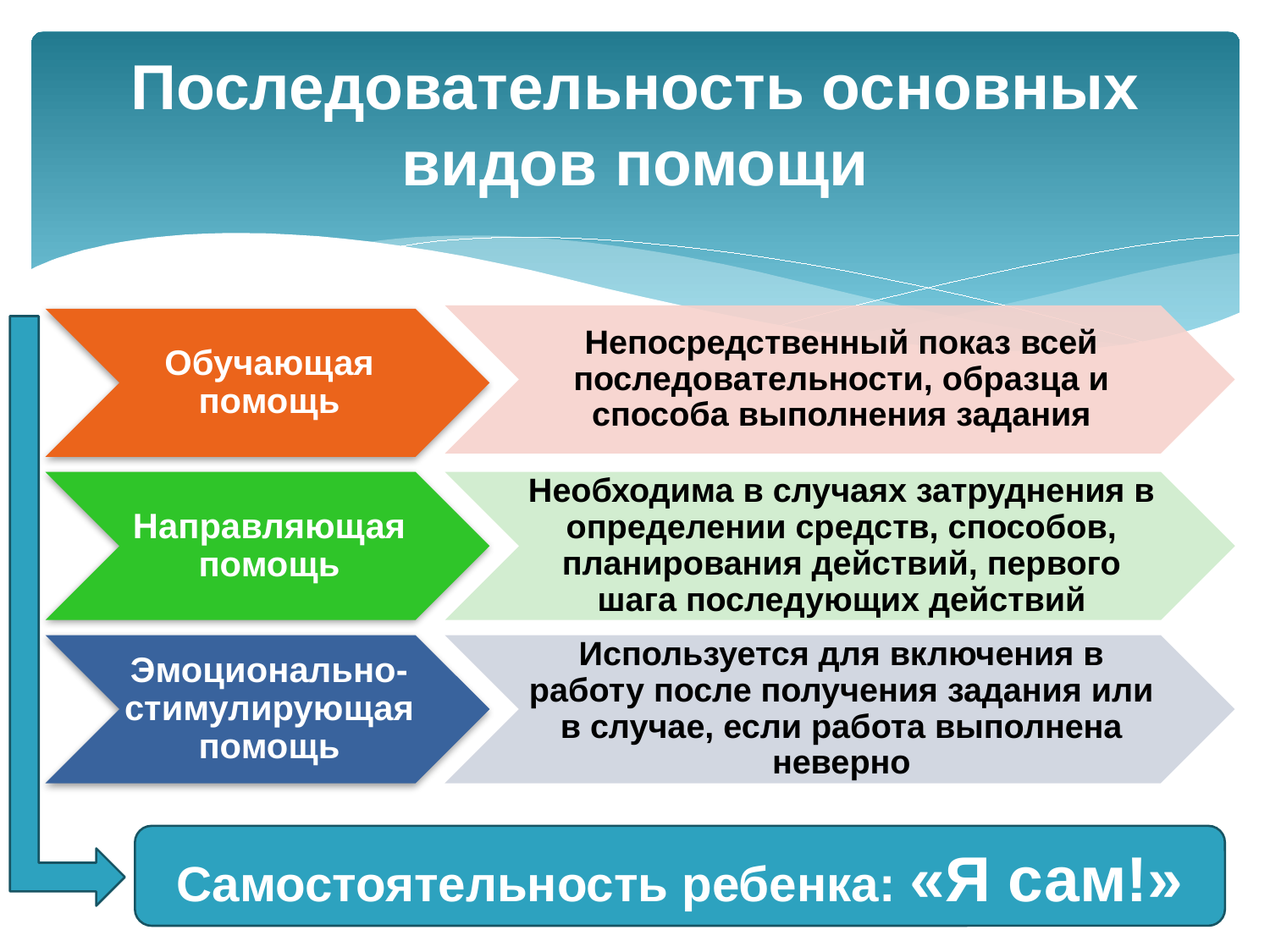

Последовательность основных видов помощи
Обучающая помощь
Непосредственный показ всей последовательности, образца и способа выполнения задания
Направляющая помощь
Необходима в случаях затруднения в определении средств, способов, планирования действий, первого шага последующих действий
Эмоционально-стимулирующая помощь
Используется для включения в работу после получения задания или в случае, если работа выполнена неверно

Самостоятельность ребенка: «Я сам!»